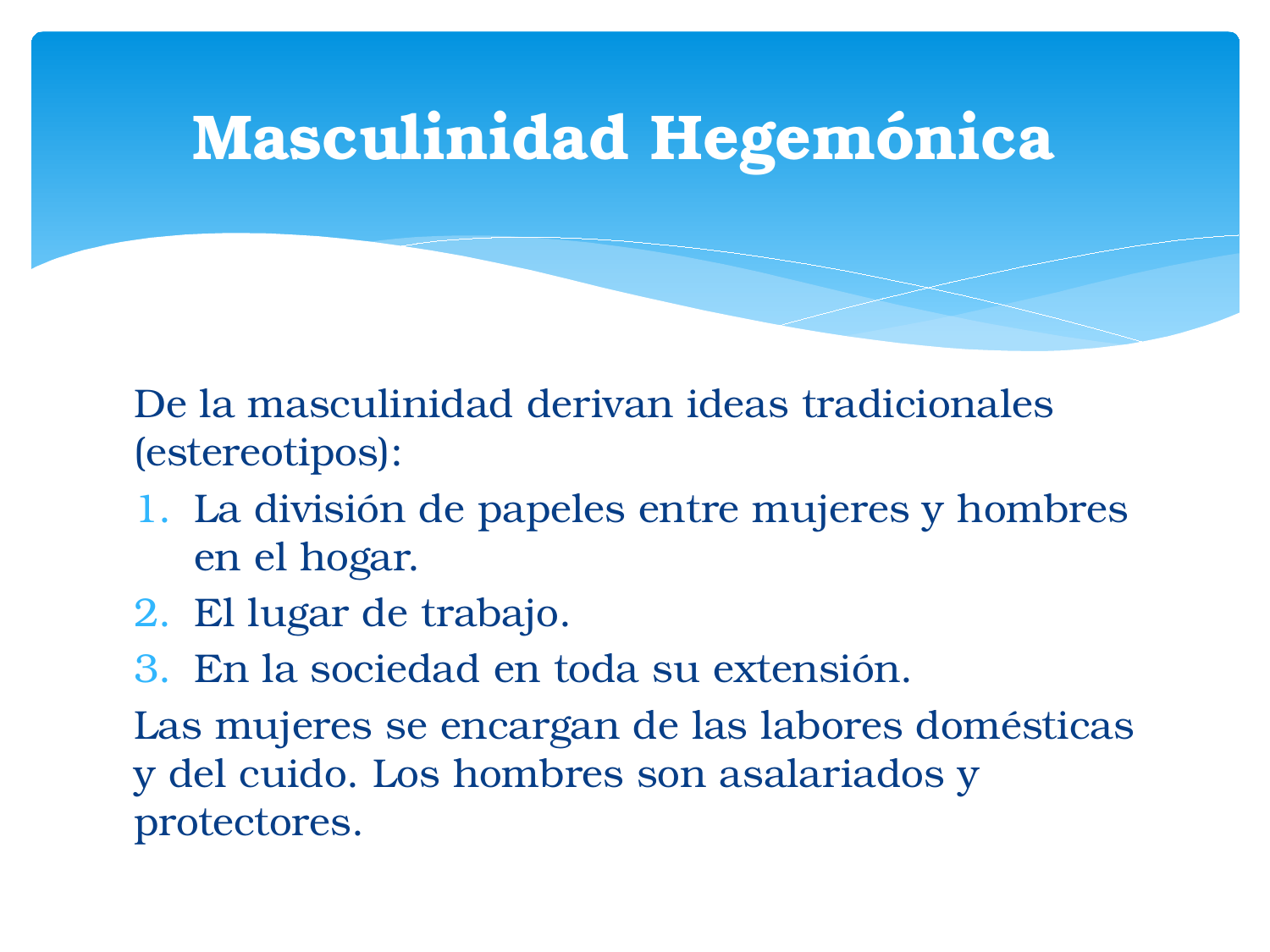

# Masculinidad Hegemónica
De la masculinidad derivan ideas tradicionales (estereotipos):
La división de papeles entre mujeres y hombres en el hogar.
El lugar de trabajo.
En la sociedad en toda su extensión.
Las mujeres se encargan de las labores domésticas y del cuido. Los hombres son asalariados y protectores.